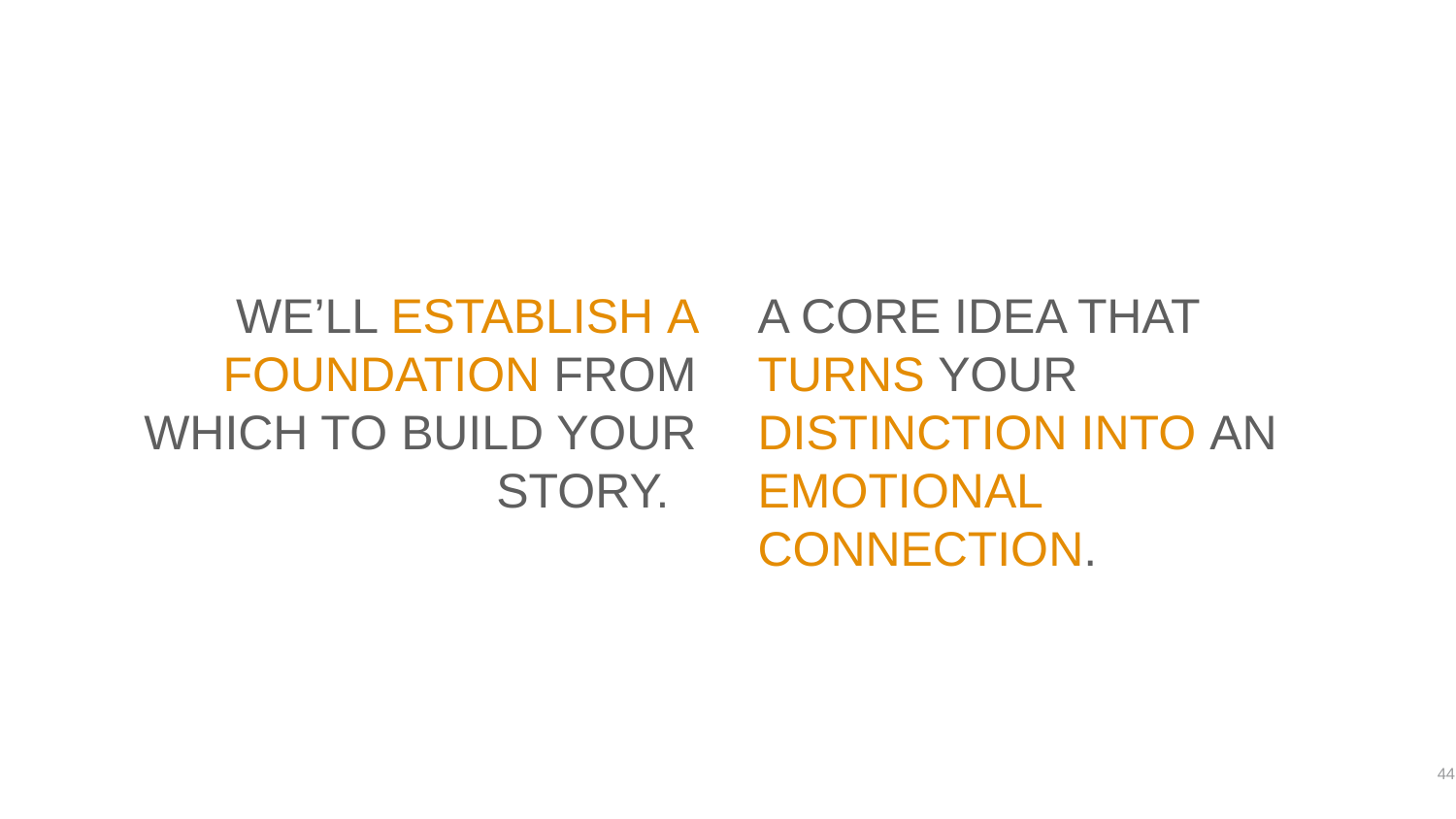

WE’LL ESTABLISH A FOUNDATION FROM WHICH TO BUILD YOUR STORY.
A CORE IDEA THAT TURNS YOUR DISTINCTION INTO AN EMOTIONAL CONNECTION.